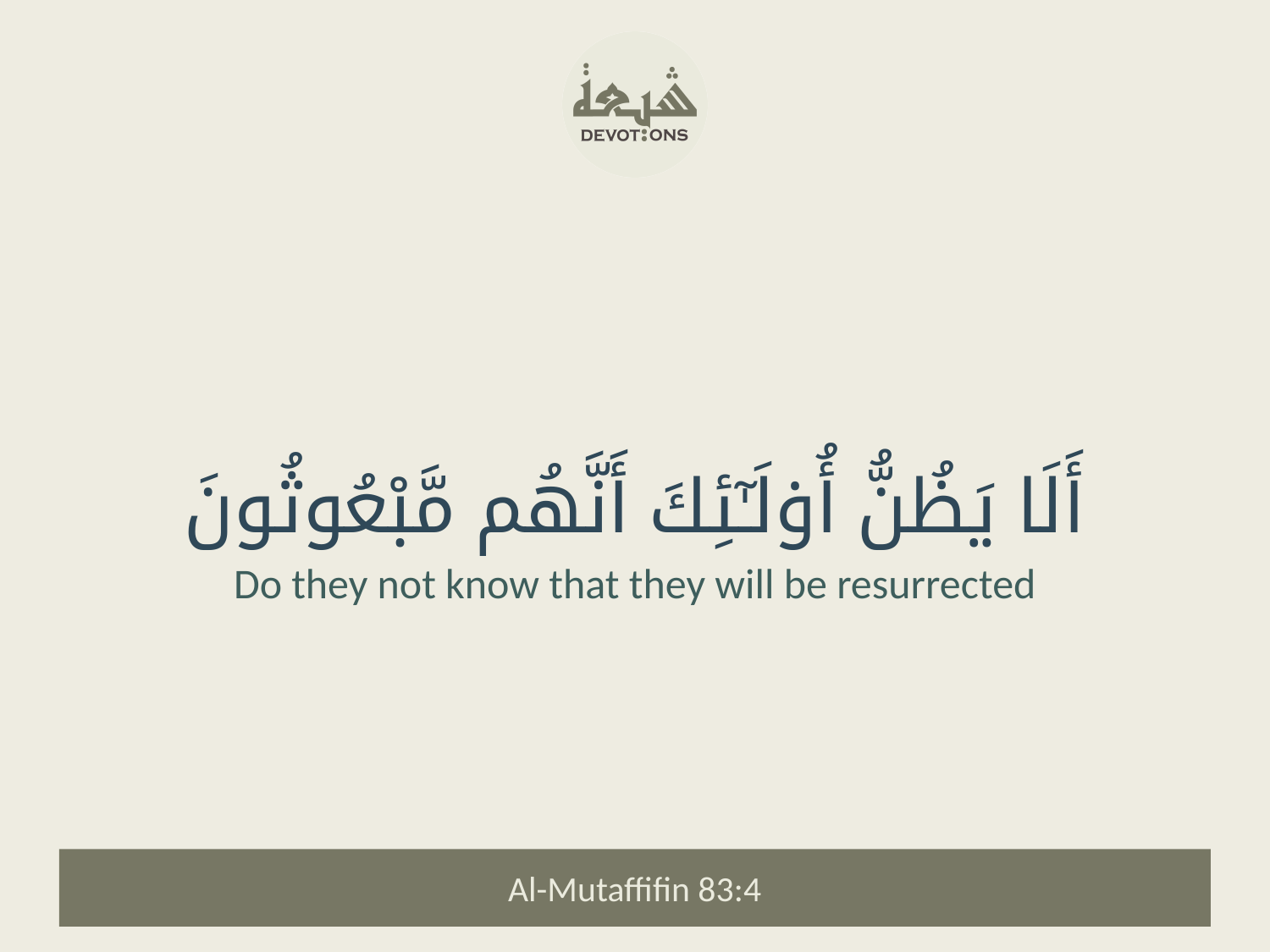

أَلَا يَظُنُّ أُو۟لَـٰٓئِكَ أَنَّهُم مَّبْعُوثُونَ
Do they not know that they will be resurrected
Al-Mutaffifin 83:4